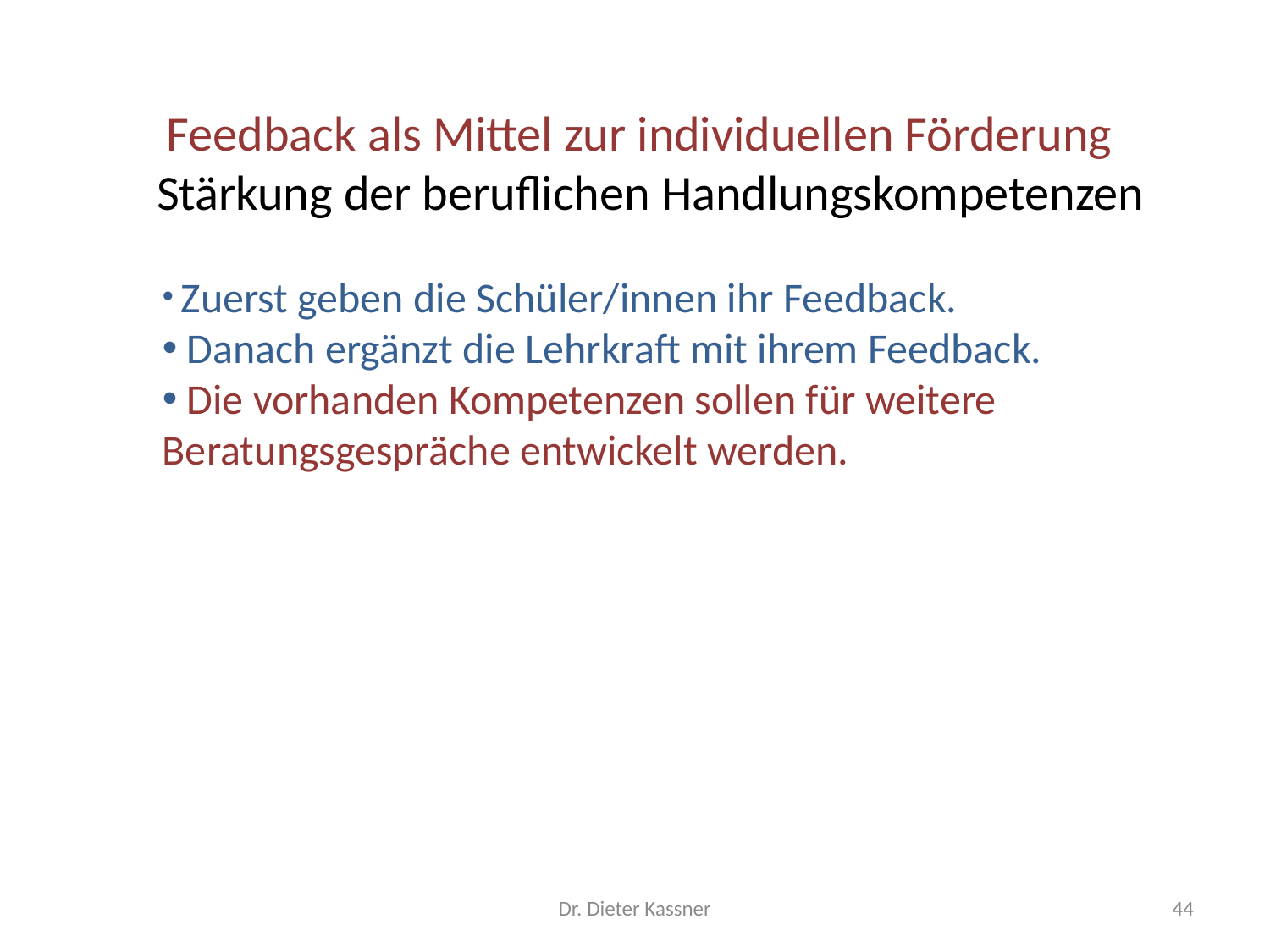

Feedback als Mittel zur individuellen Förderung
 Stärkung der beruflichen Handlungskompetenzen
 Zuerst geben die Schüler/innen ihr Feedback.
 Danach ergänzt die Lehrkraft mit ihrem Feedback.
 Die vorhanden Kompetenzen sollen für weitere Beratungsgespräche entwickelt werden.
Dr. Dieter Kassner
44